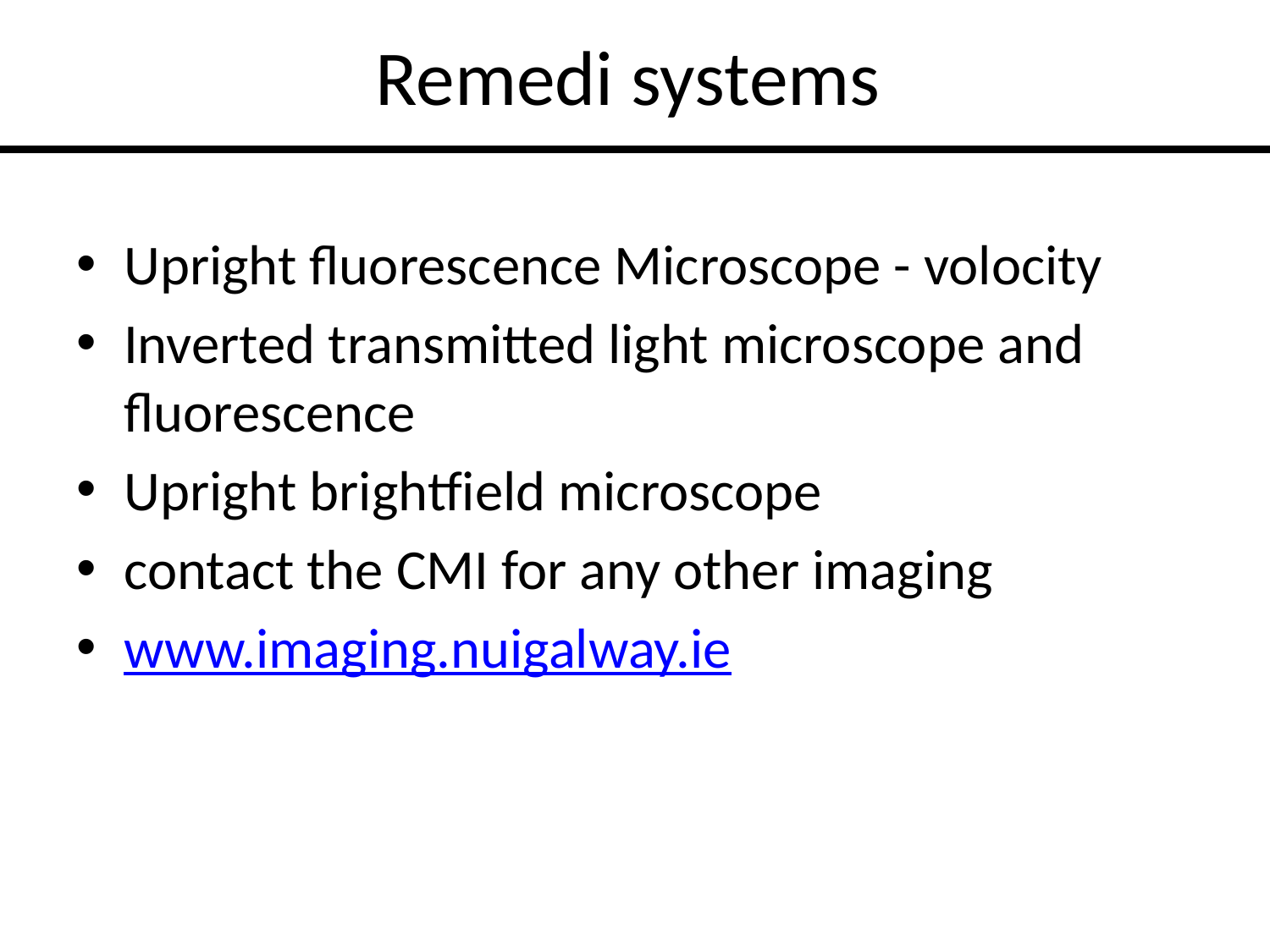

# Remedi systems
Upright fluorescence Microscope - volocity
Inverted transmitted light microscope and fluorescence
Upright brightfield microscope
contact the CMI for any other imaging
www.imaging.nuigalway.ie